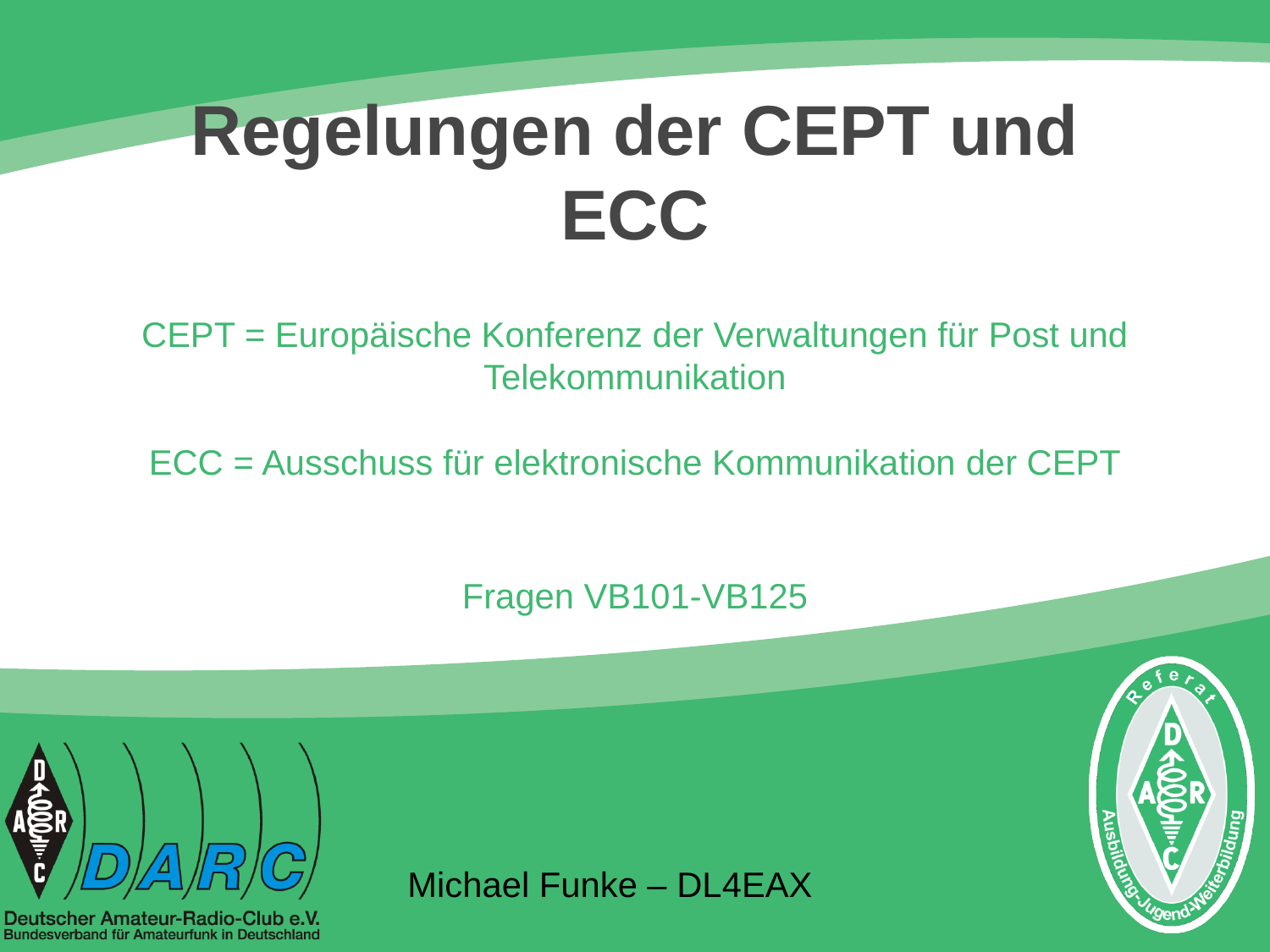

# Regelungen der CEPT und ECC
CEPT = Europäische Konferenz der Verwaltungen für Post und Telekommunikation
ECC = Ausschuss für elektronische Kommunikation der CEPT
Fragen VB101-VB125
Michael Funke – DL4EAX